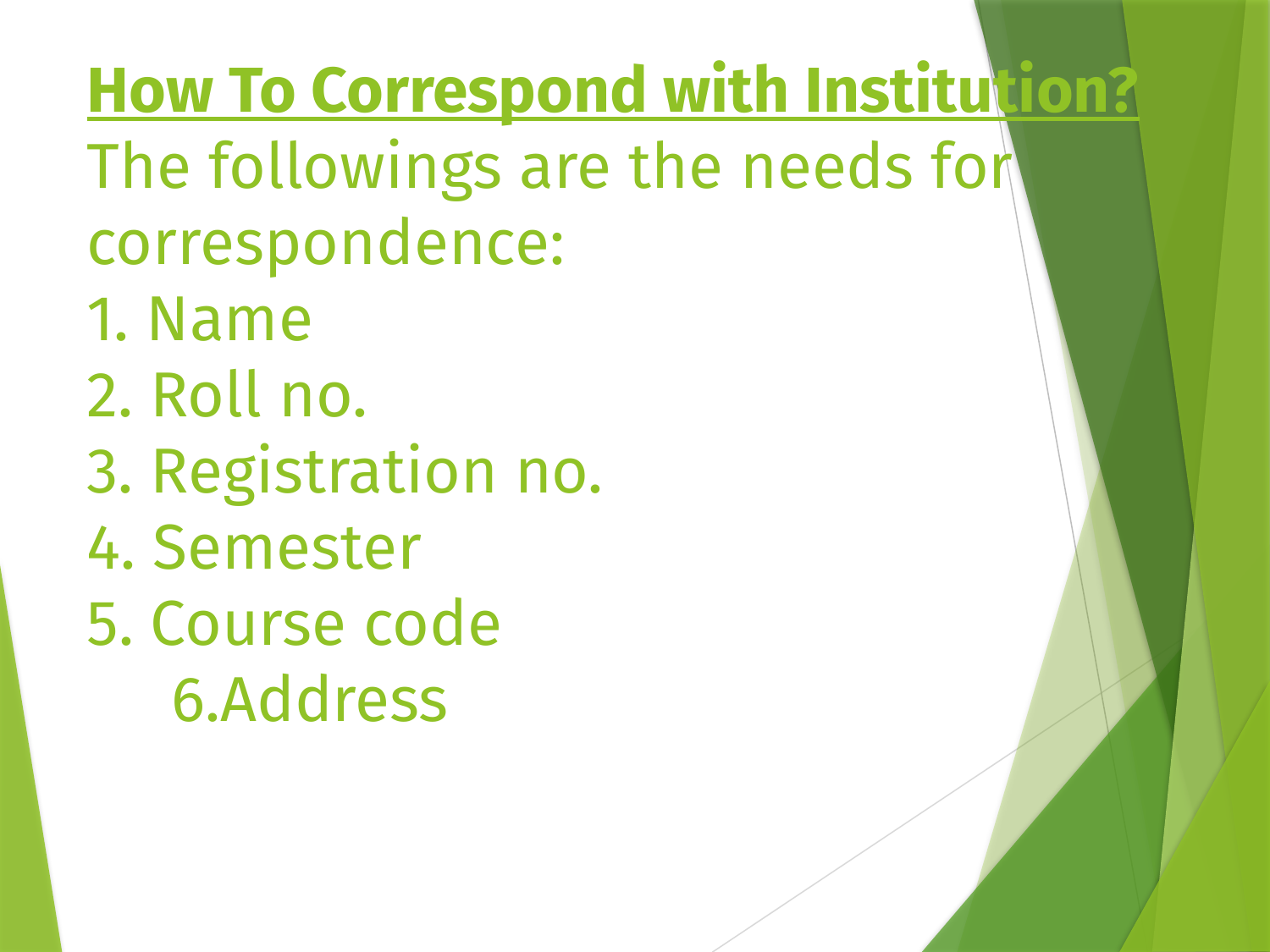

# How To Correspond with Institution? The followings are the needs for correspondence: 1. Name 2. Roll no. 3. Registration no. 4. Semester 5. Course code 6.Address